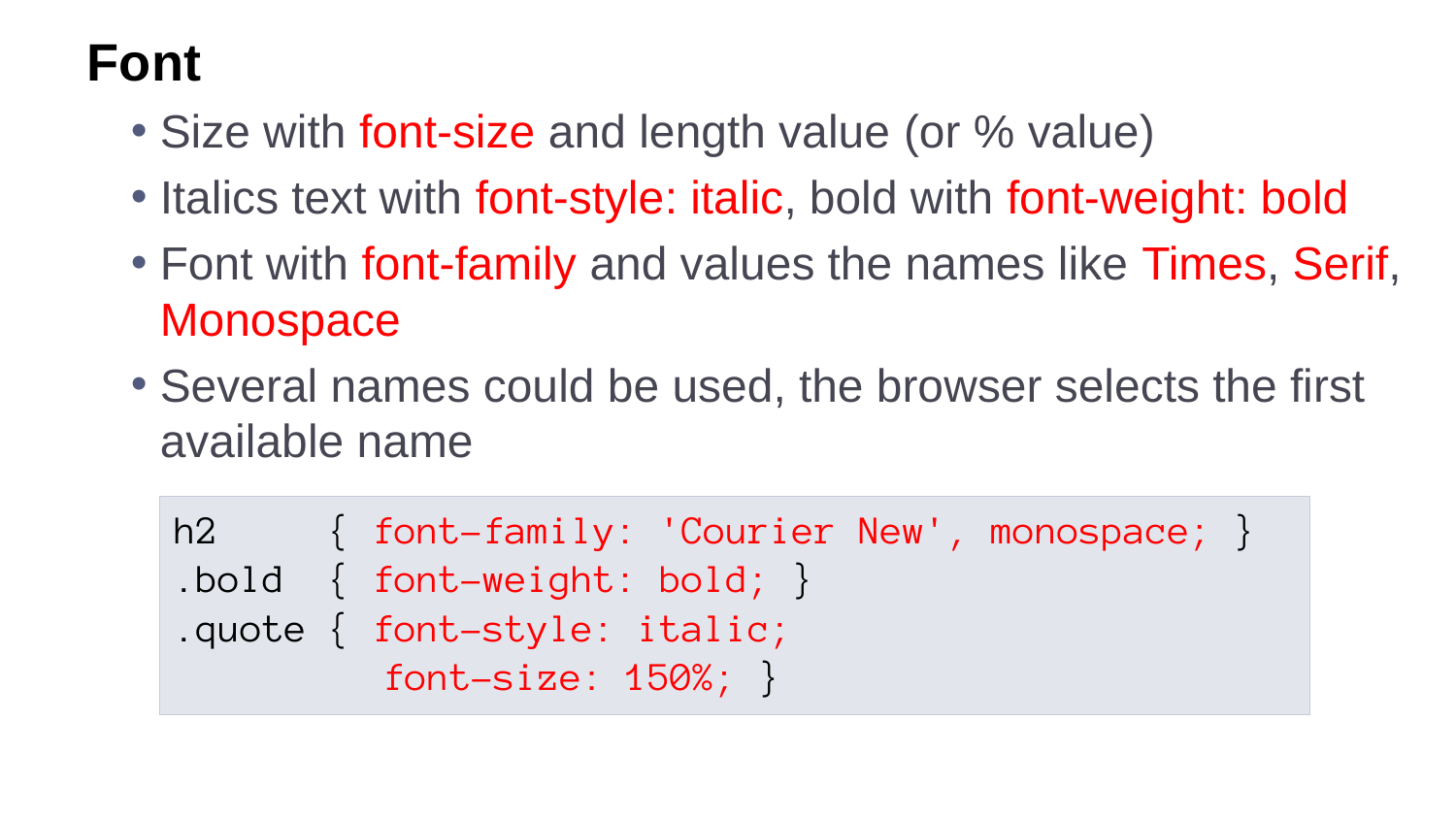

Font
Size with font-size and length value (or % value)
Italics text with font-style: italic, bold with font-weight: bold
Font with font-family and values the names like Times, Serif, Monospace
Several names could be used, the browser selects the first available name
h2     { font-family: 'Courier New', monospace; }
.bold  { font-weight: bold; }
.quote { font-style: italic;
	       font-size: 150%; }